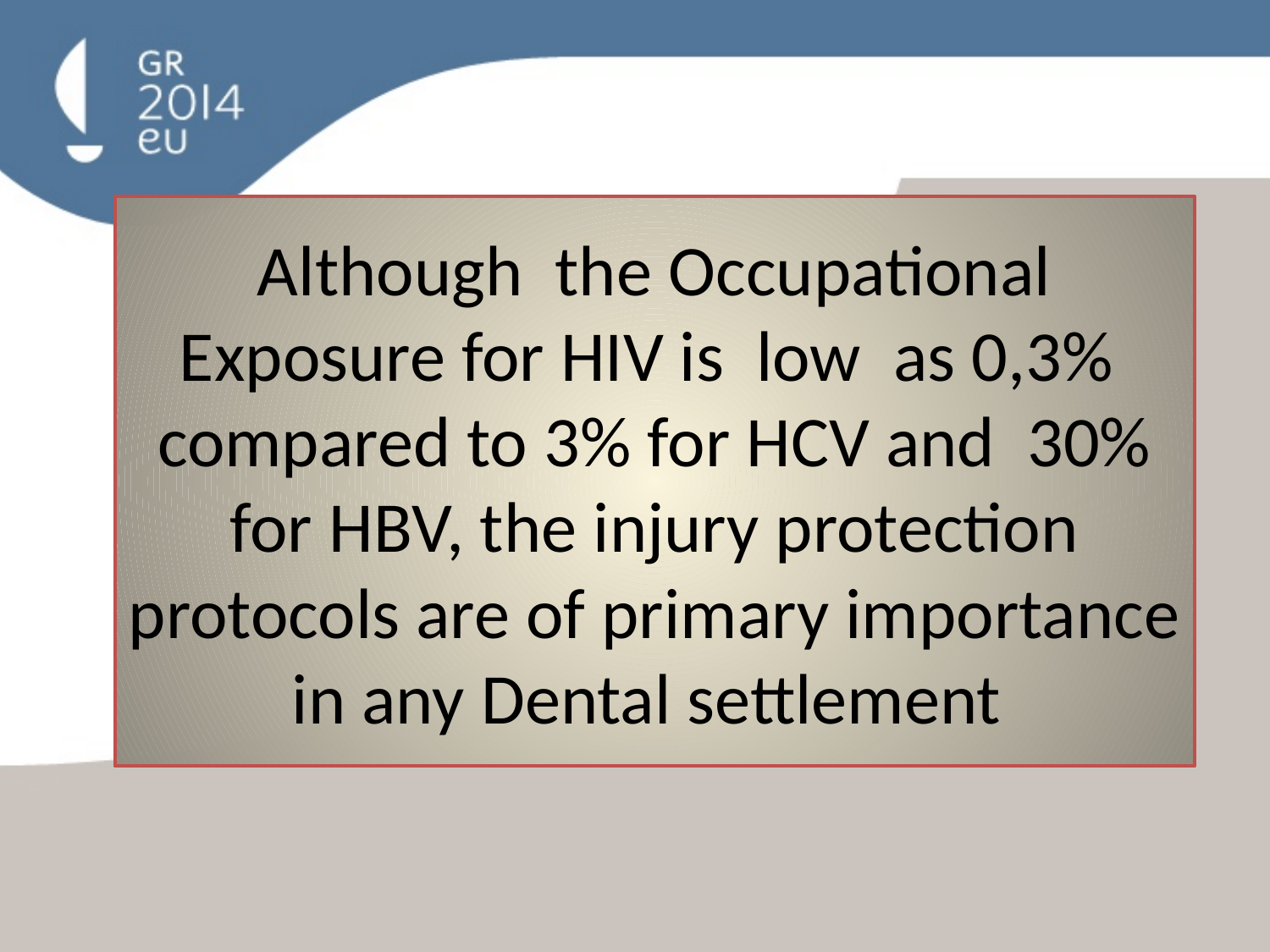

# Although  the Occupational Exposure for HIV is  low  as 0,3% compared to 3% for HCV and  30% for HBV, the injury protection protocols are of primary importance in any Dental settlement